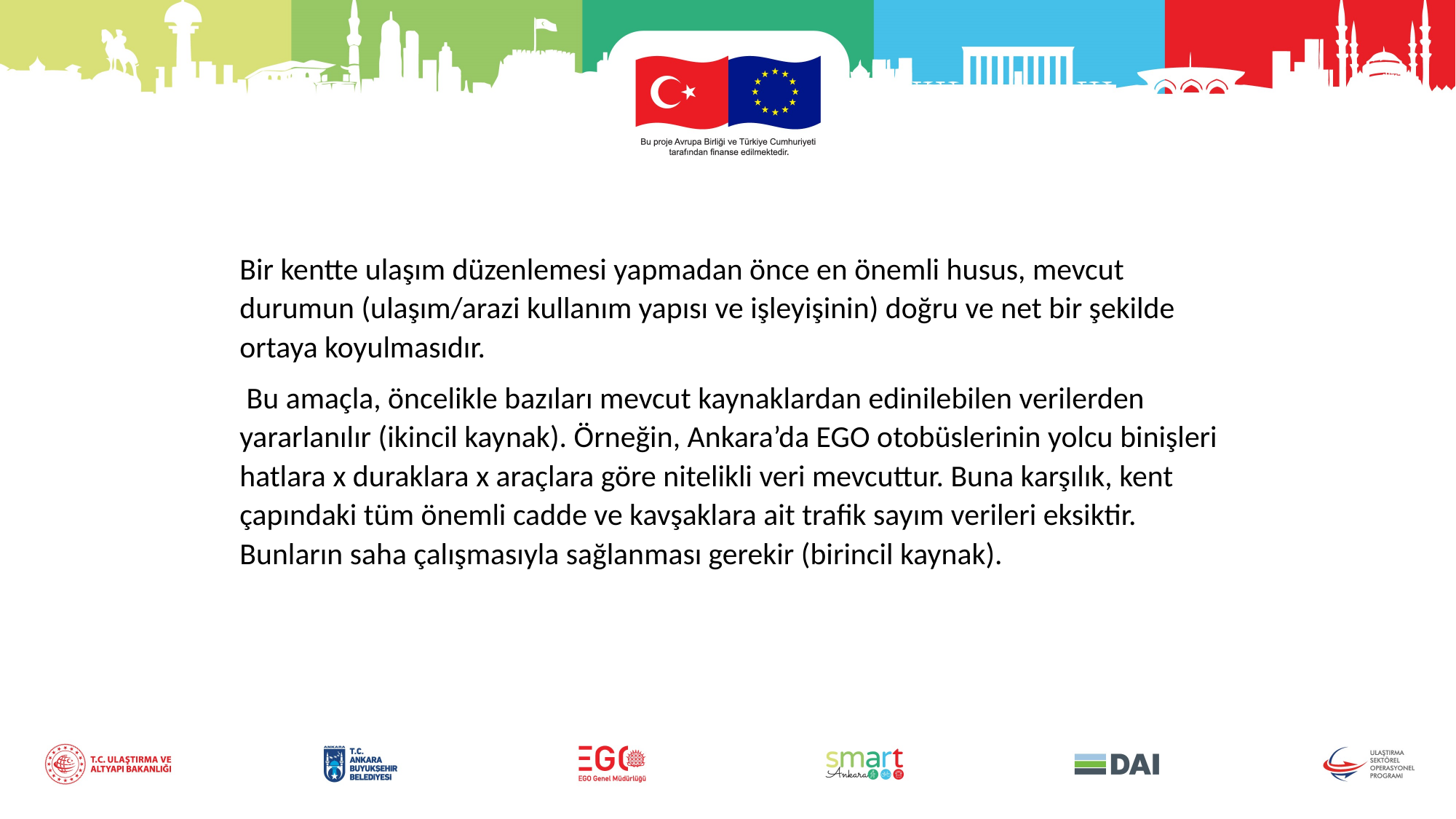

Bir kentte ulaşım düzenlemesi yapmadan önce en önemli husus, mevcut durumun (ulaşım/arazi kullanım yapısı ve işleyişinin) doğru ve net bir şekilde ortaya koyulmasıdır.
 Bu amaçla, öncelikle bazıları mevcut kaynaklardan edinilebilen verilerden yararlanılır (ikincil kaynak). Örneğin, Ankara’da EGO otobüslerinin yolcu binişleri hatlara x duraklara x araçlara göre nitelikli veri mevcuttur. Buna karşılık, kent çapındaki tüm önemli cadde ve kavşaklara ait trafik sayım verileri eksiktir. Bunların saha çalışmasıyla sağlanması gerekir (birincil kaynak).